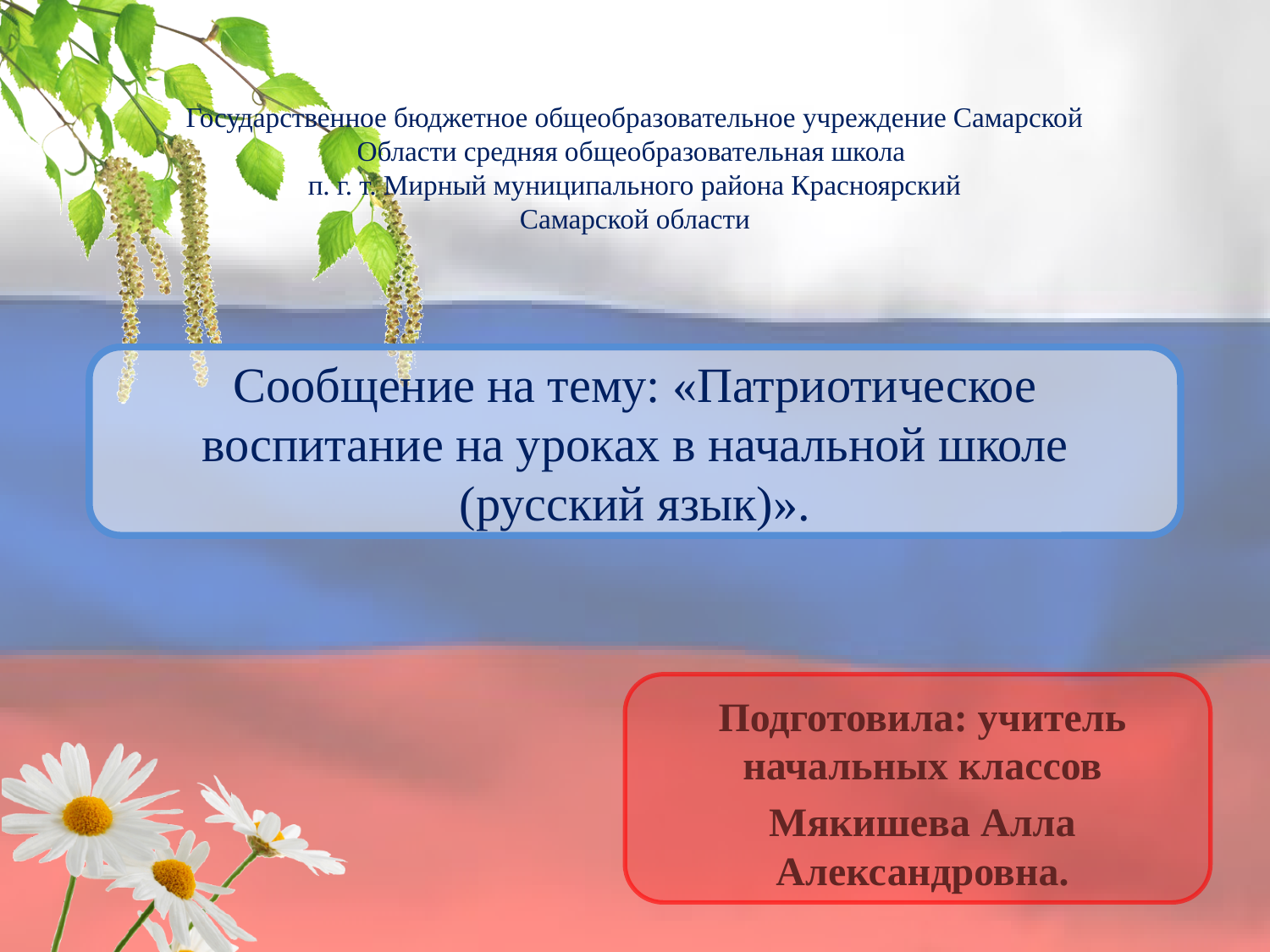

# Государственное бюджетное общеобразовательное учреждение Самарской Области средняя общеобразовательная школа п. г. т. Мирный муниципального района Красноярский Самарской области Сообщение на тему: «Патриотическое воспитание на уроках в начальной школе (русский язык)».
Подготовила: учитель начальных классов
Мякишева Алла Александровна.